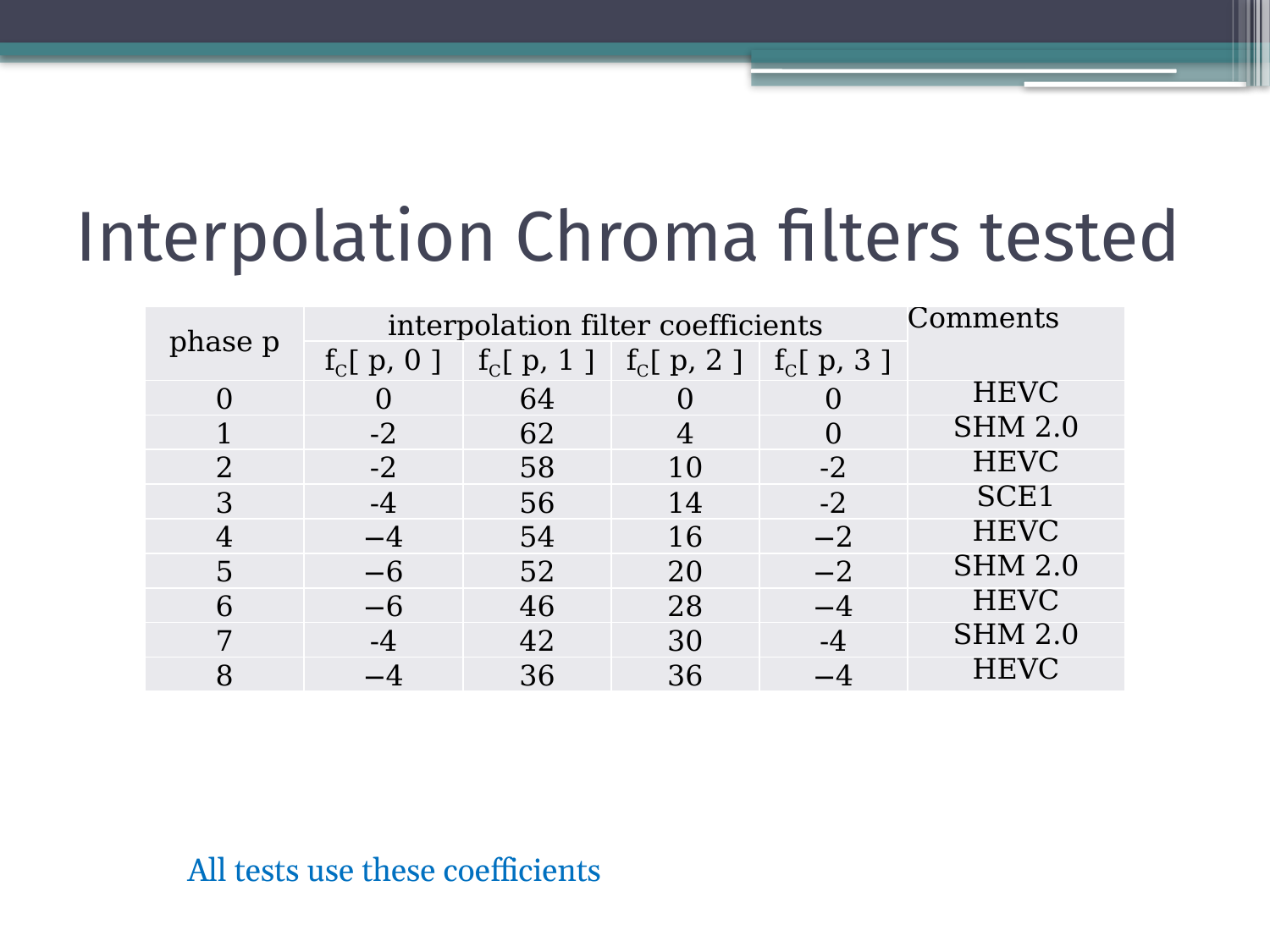

# Interpolation Chroma filters tested
| phase p | interpolation filter coefficients |  |  |  | Comments |
| --- | --- | --- | --- | --- | --- |
|  | fC[ p, 0 ] | fC[ p, 1 ] | fC[ p, 2 ] | fC[ p, 3 ] |  |
| 0 | 0 | 64 | 0 | 0 | HEVC |
| 1 | -2 | 62 | 4 | 0 | SHM 2.0 |
| 2 | -2 | 58 | 10 | -2 | HEVC |
| 3 | -4 | 56 | 14 | -2 | SCE1 |
| 4 | −4 | 54 | 16 | −2 | HEVC |
| 5 | −6 | 52 | 20 | −2 | SHM 2.0 |
| 6 | −6 | 46 | 28 | −4 | HEVC |
| 7 | -4 | 42 | 30 | -4 | SHM 2.0 |
| 8 | −4 | 36 | 36 | −4 | HEVC |
All tests use these coefficients